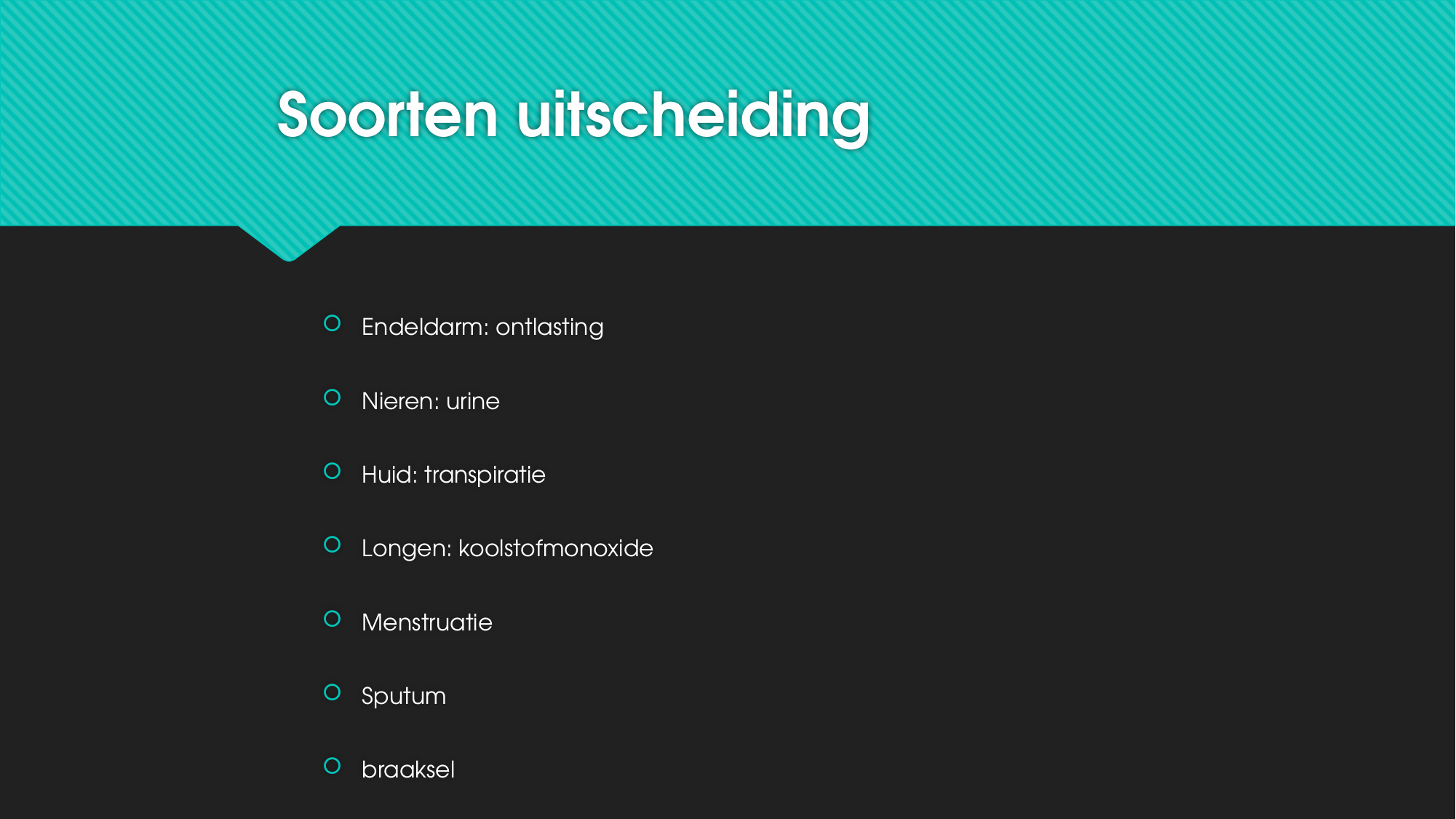

# Soorten uitscheiding
Endeldarm: ontlasting

Nieren: urine

Huid: transpiratie

Longen: koolstofmonoxide

Menstruatie

Sputum

braaksel